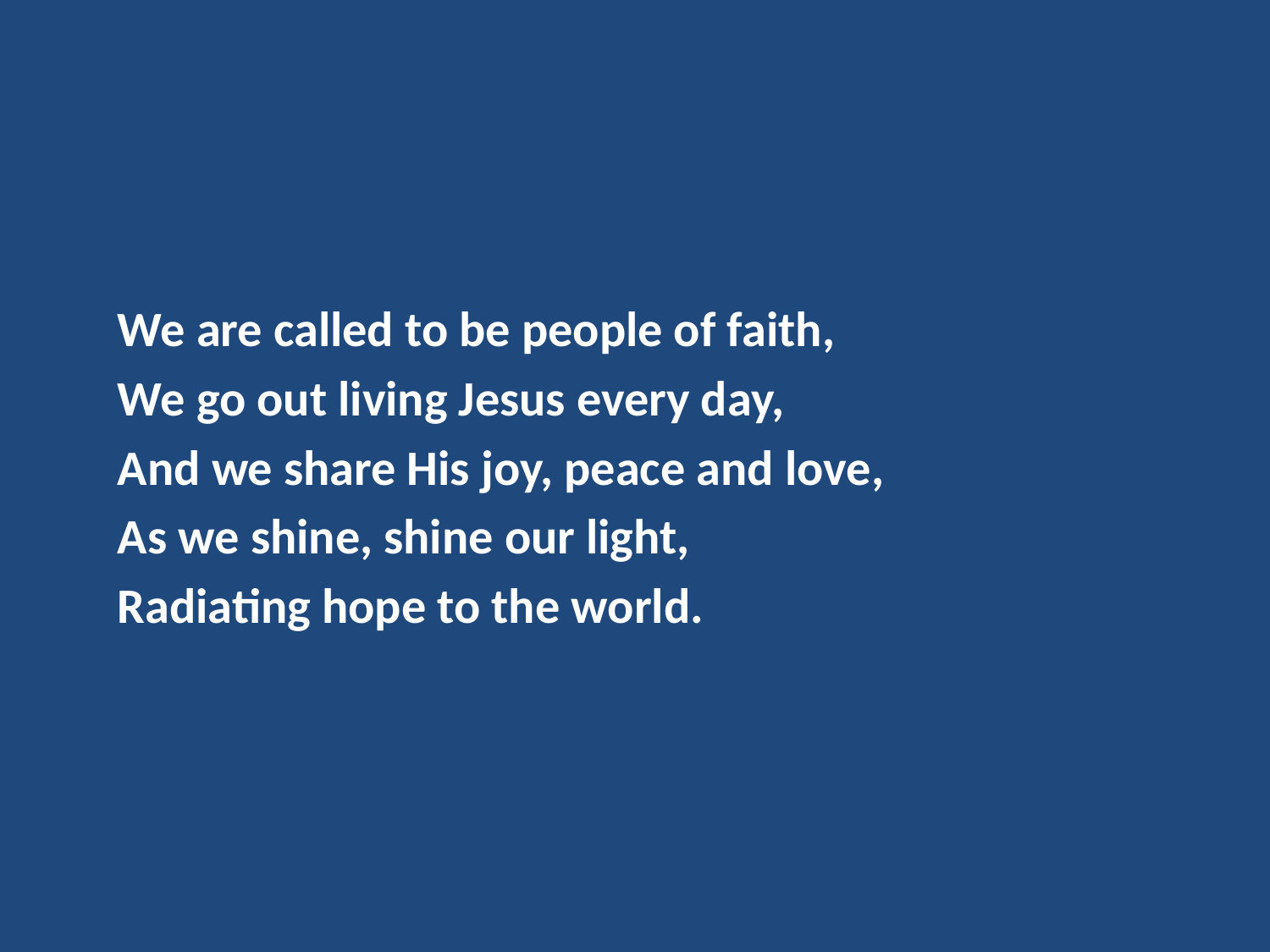

We are called to be people of faith,
We go out living Jesus every day,
And we share His joy, peace and love,
As we shine, shine our light,
Radiating hope to the world.